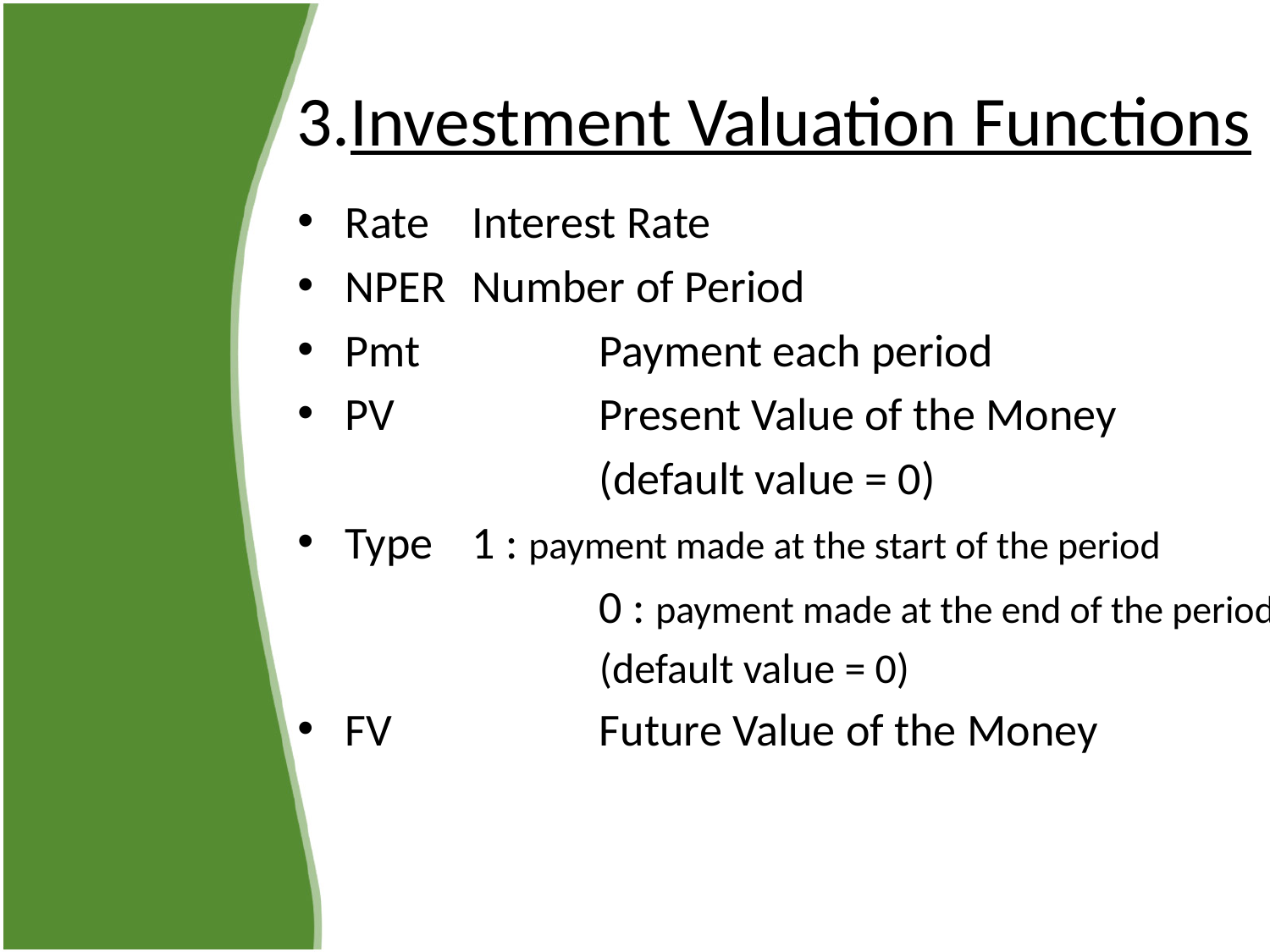

# 3.Investment Valuation Functions
Rate	Interest Rate
NPER	Number of Period
Pmt		Payment each period
PV		Present Value of the Money
			(default value = 0)
Type	1 : payment made at the start of the period
			0 : payment made at the end of the period
			(default value = 0)
FV		Future Value of the Money